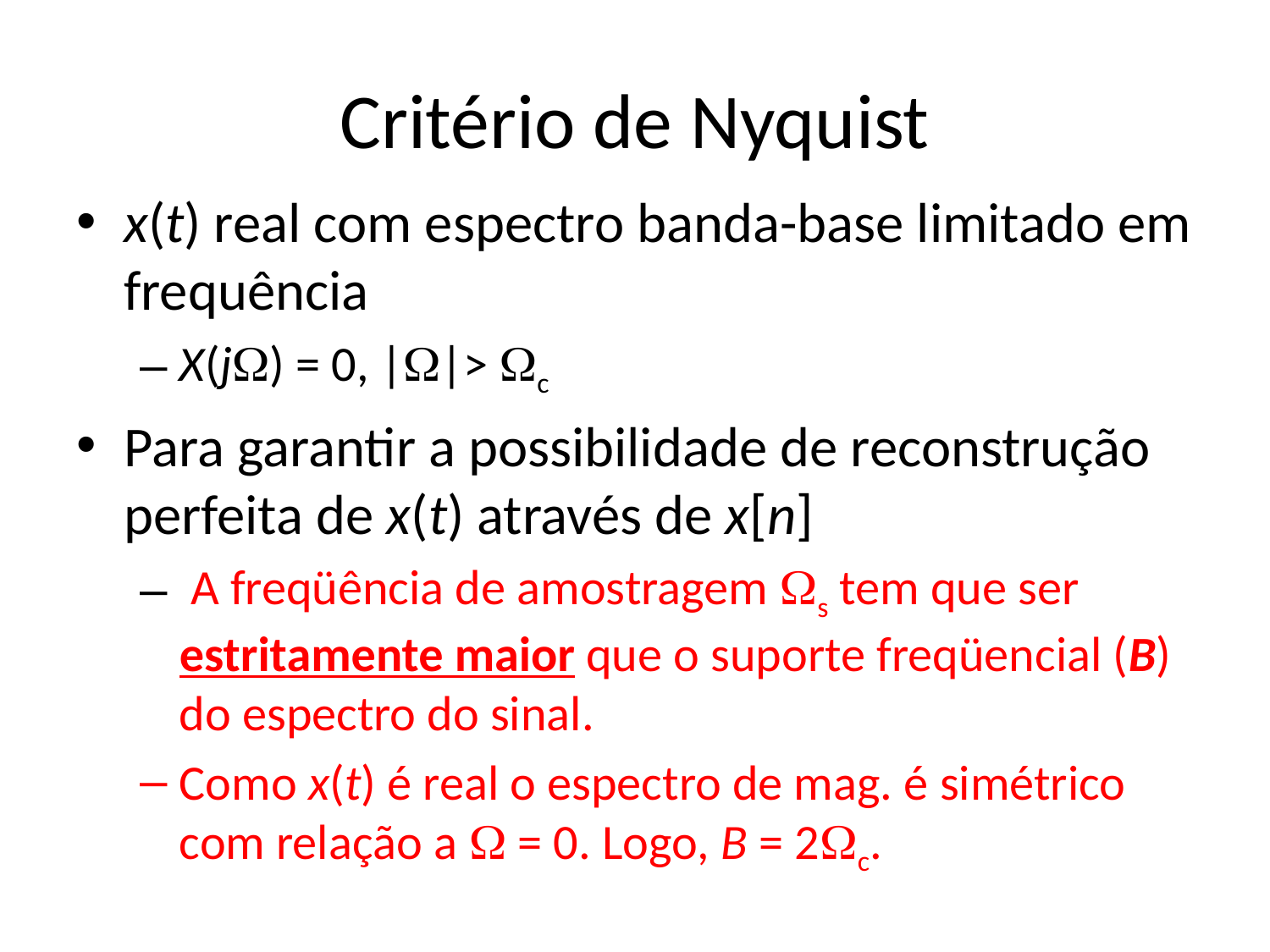

# Critério de Nyquist
x(t) real com espectro banda-base limitado em frequência
X(jΩ) = 0, |Ω|> Ωc
Para garantir a possibilidade de reconstrução perfeita de x(t) através de x[n]
 A freqüência de amostragem Ωs tem que ser estritamente maior que o suporte freqüencial (B) do espectro do sinal.
Como x(t) é real o espectro de mag. é simétrico com relação a Ω = 0. Logo, B = 2Ωc.